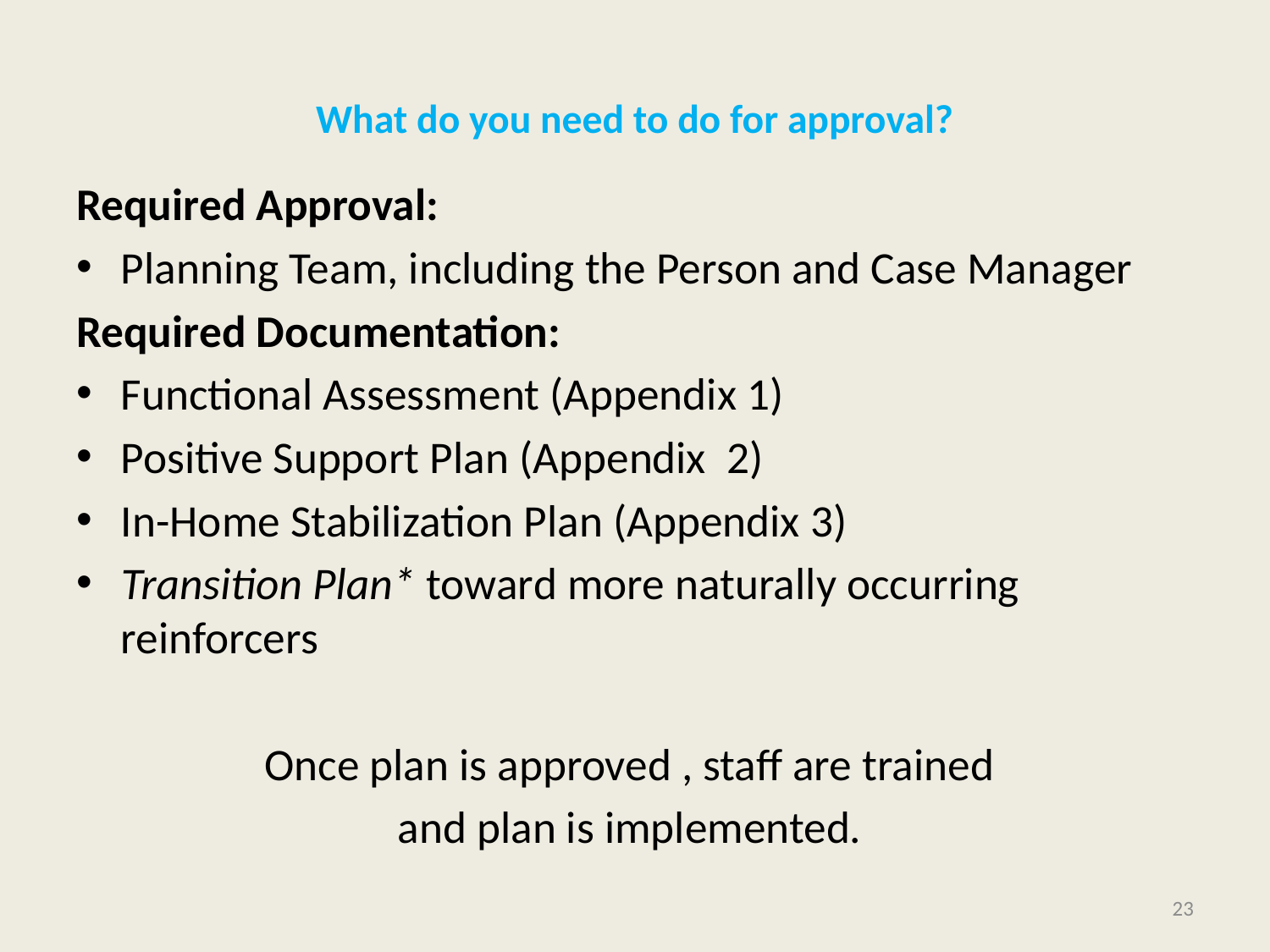

# What do you need to do for approval?
Required Approval:
Planning Team, including the Person and Case Manager
Required Documentation:
Functional Assessment (Appendix 1)
Positive Support Plan (Appendix  2)
In-Home Stabilization Plan (Appendix 3)
Transition Plan* toward more naturally occurring reinforcers

Once plan is approved , staff are trained
and plan is implemented.

23